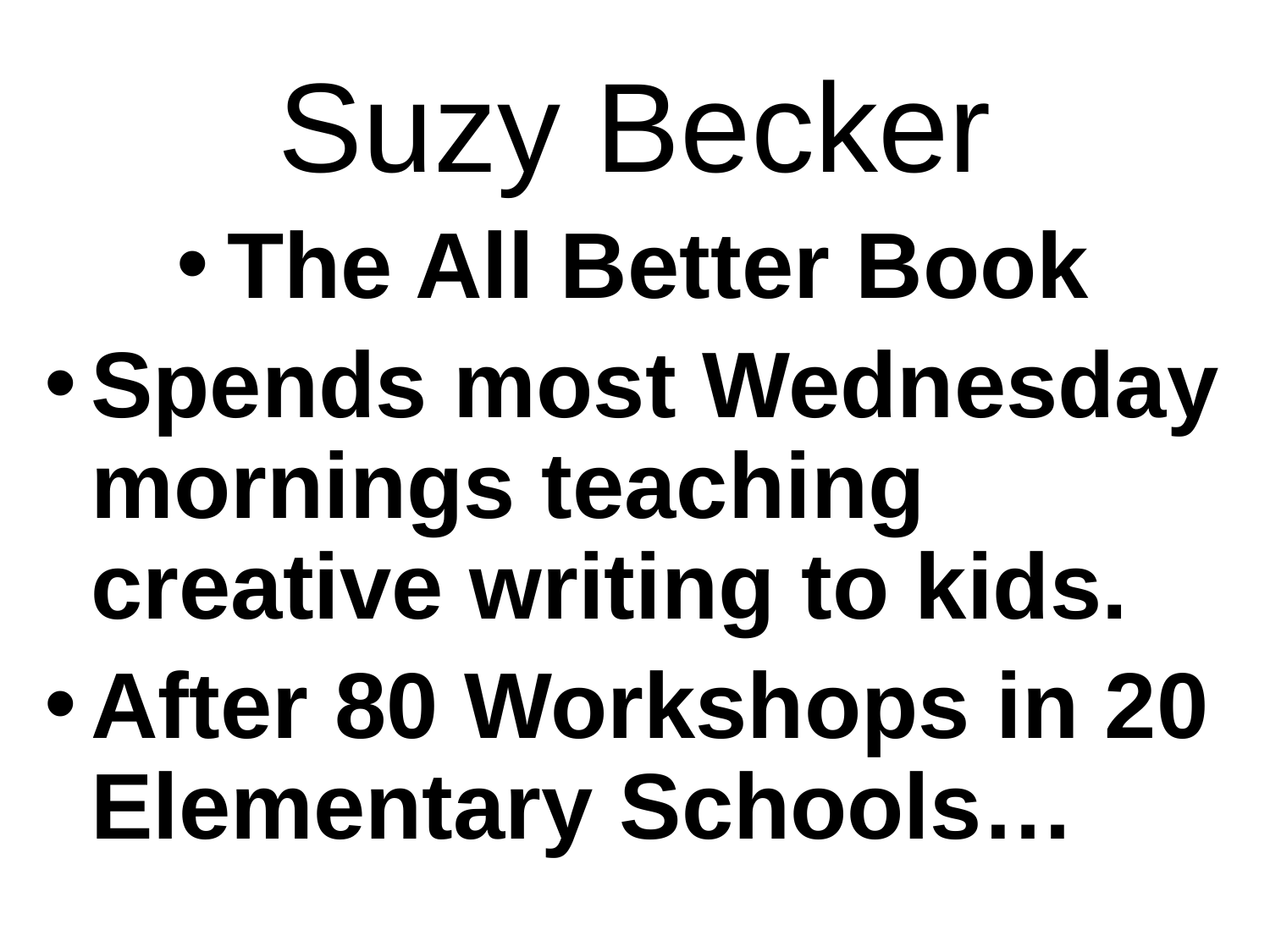

# Suzy Becker
The All Better Book
Spends most Wednesday mornings teaching creative writing to kids.
After 80 Workshops in 20 Elementary Schools…